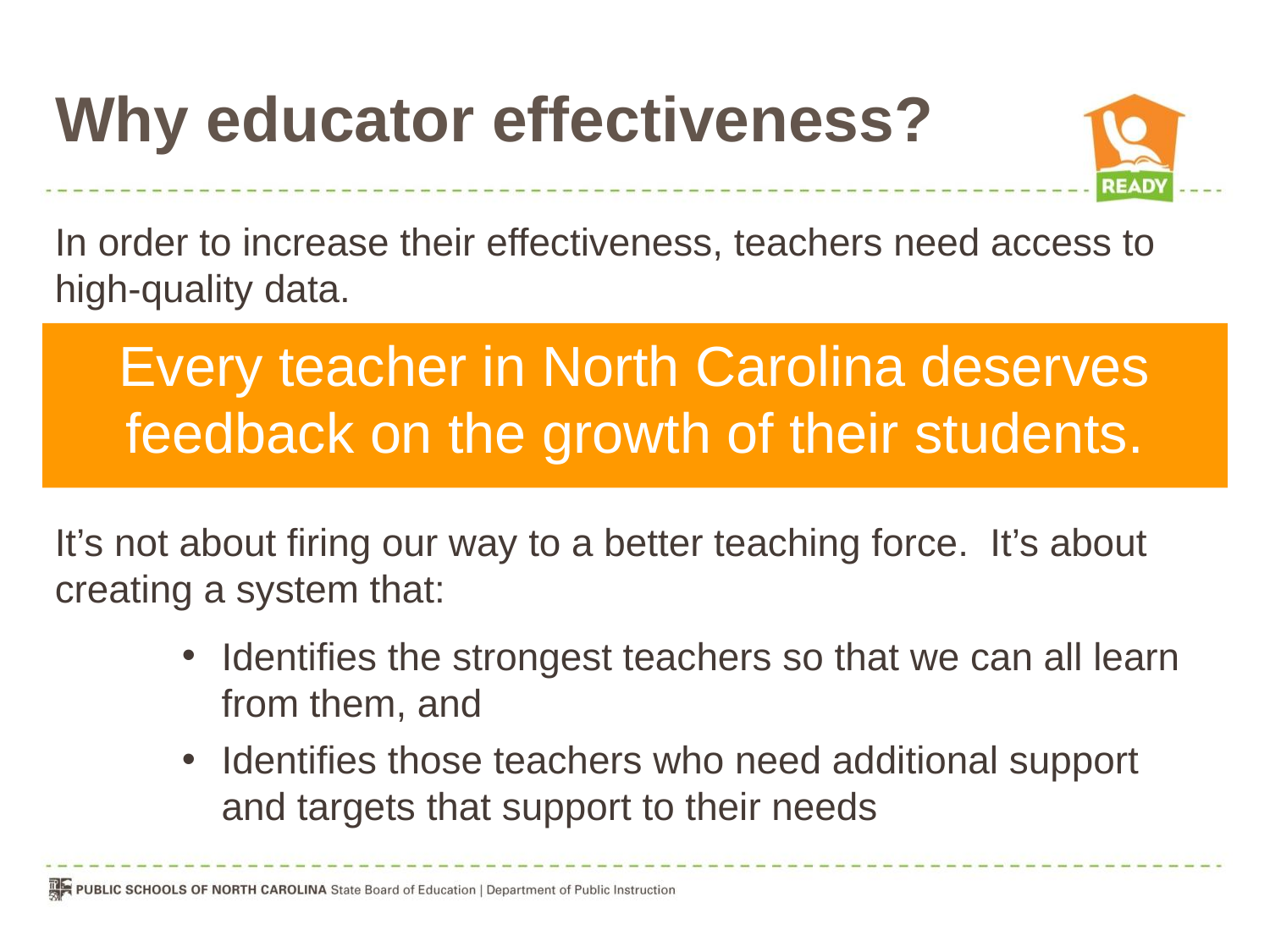

# Why educator effectiveness?
In order to increase their effectiveness, teachers need access to high-quality data.
Every teacher in North Carolina deserves feedback on the growth of their students.
It’s not about firing our way to a better teaching force.  It’s about creating a system that:
Identifies the strongest teachers so that we can all learn from them, and
Identifies those teachers who need additional support and targets that support to their needs